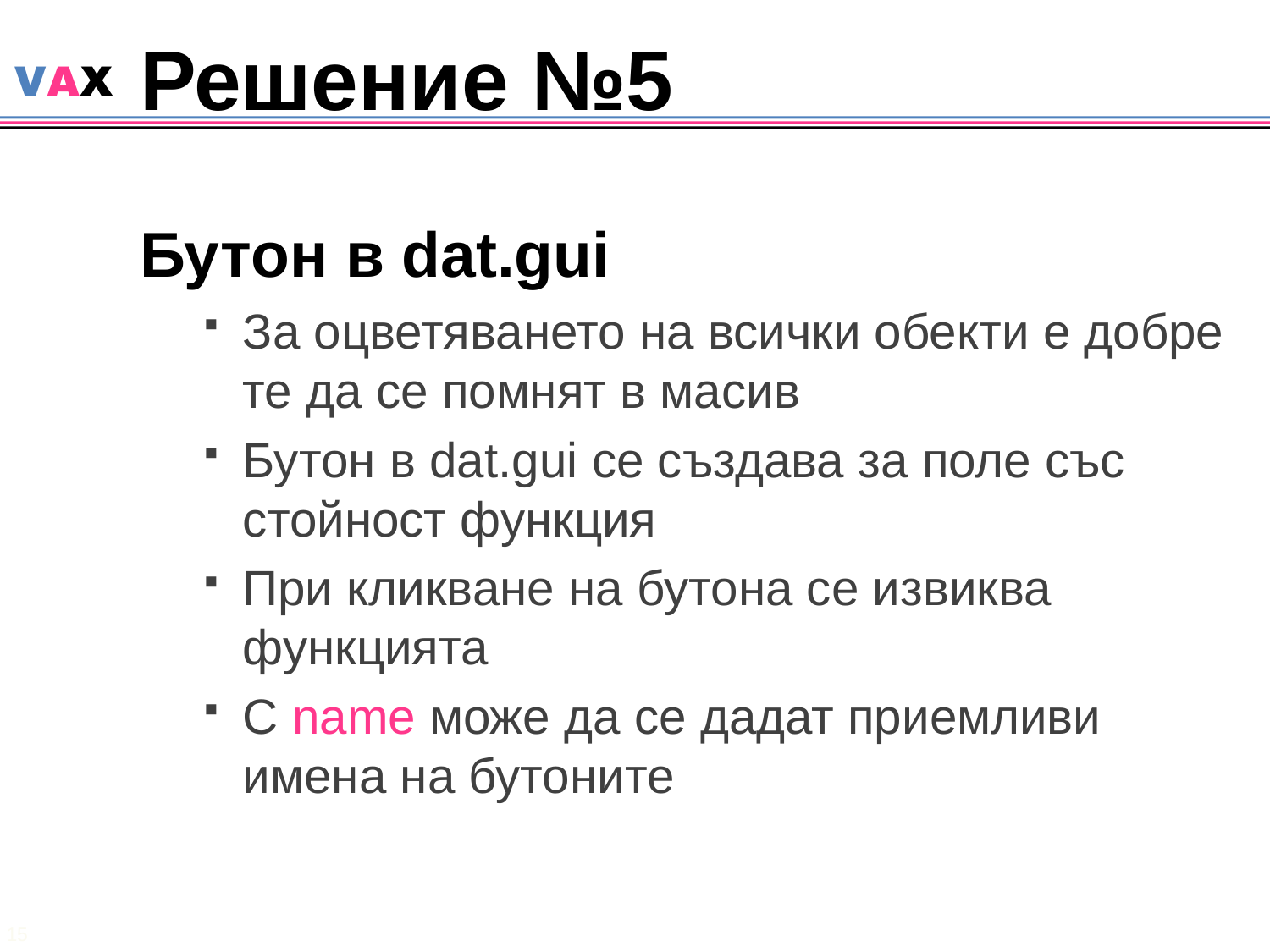

# Решение №5
Бутон в dat.gui
За оцветяването на всички обекти е добре те да се помнят в масив
Бутон в dat.gui се създава за поле със стойност функция
При кликване на бутона се извиква функцията
С name може да се дадат приемливи имена на бутоните